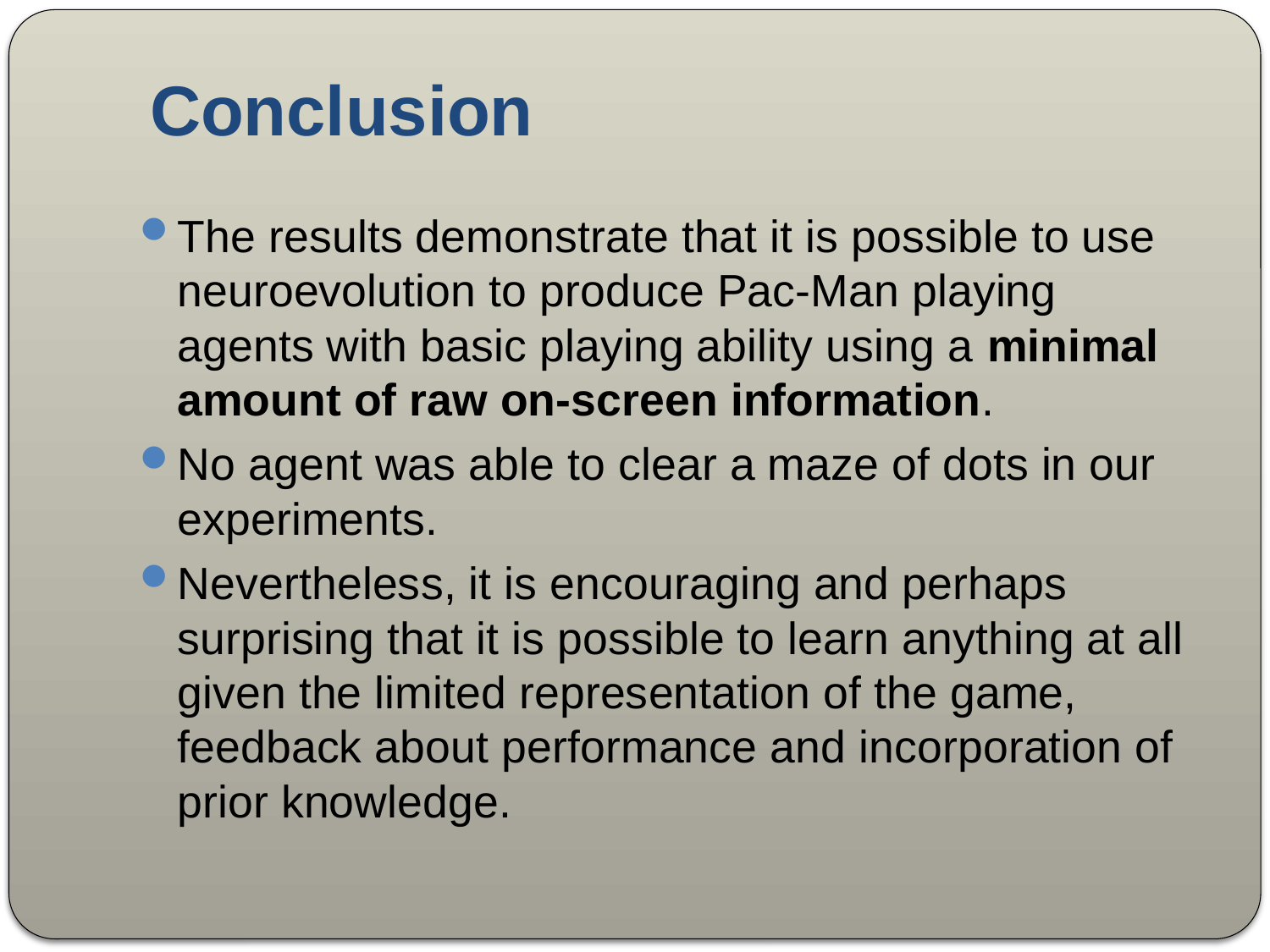

# Conclusion
The results demonstrate that it is possible to use neuroevolution to produce Pac-Man playing agents with basic playing ability using a minimal amount of raw on-screen information.
No agent was able to clear a maze of dots in our experiments.
Nevertheless, it is encouraging and perhaps surprising that it is possible to learn anything at all given the limited representation of the game, feedback about performance and incorporation of prior knowledge.